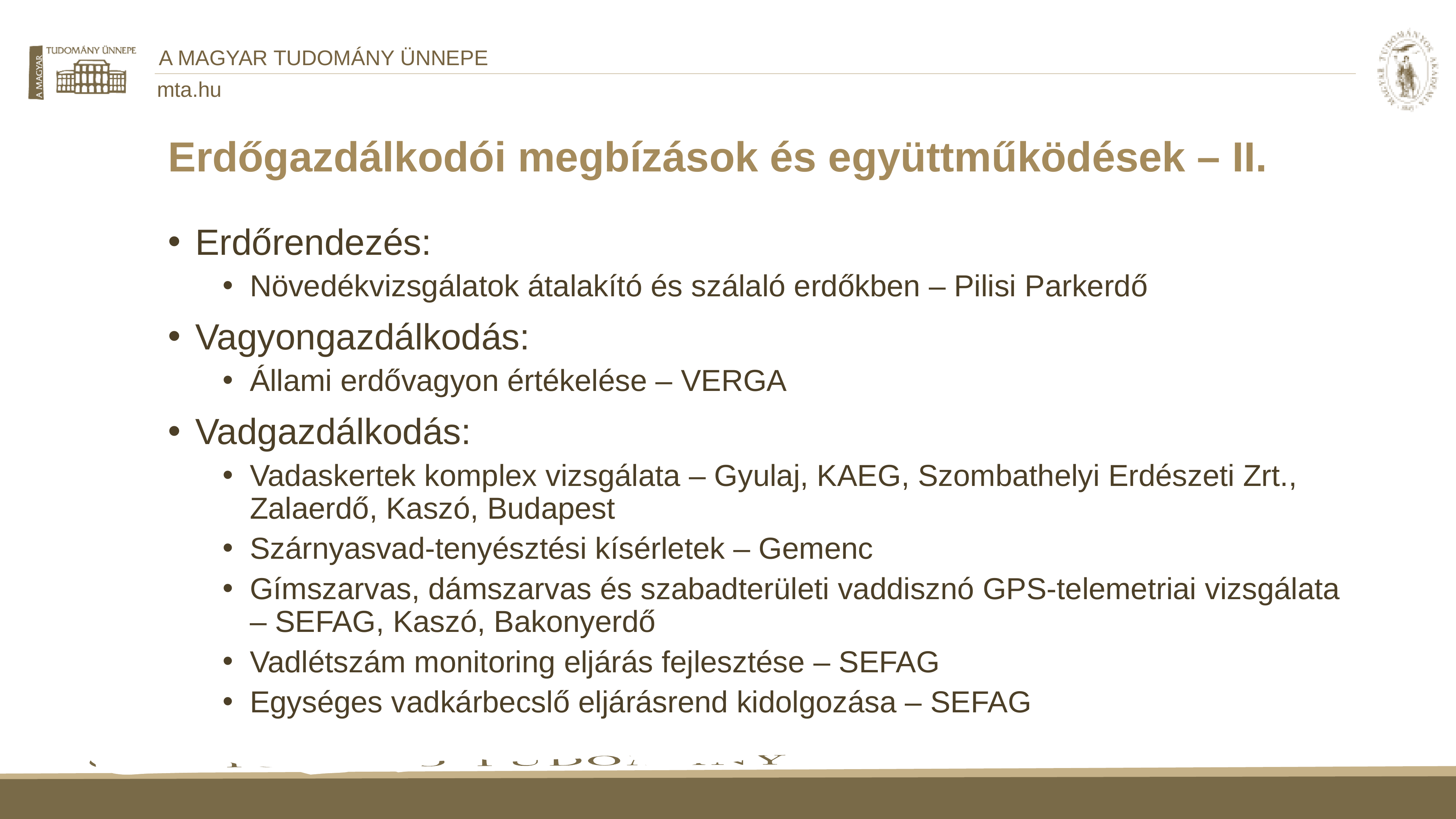

# Erdőgazdálkodói megbízások és együttműködések – II.
Erdőrendezés:
Növedékvizsgálatok átalakító és szálaló erdőkben – Pilisi Parkerdő
Vagyongazdálkodás:
Állami erdővagyon értékelése – VERGA
Vadgazdálkodás:
Vadaskertek komplex vizsgálata – Gyulaj, KAEG, Szombathelyi Erdészeti Zrt., Zalaerdő, Kaszó, Budapest
Szárnyasvad-tenyésztési kísérletek – Gemenc
Gímszarvas, dámszarvas és szabadterületi vaddisznó GPS-telemetriai vizsgálata – SEFAG, Kaszó, Bakonyerdő
Vadlétszám monitoring eljárás fejlesztése – SEFAG
Egységes vadkárbecslő eljárásrend kidolgozása – SEFAG